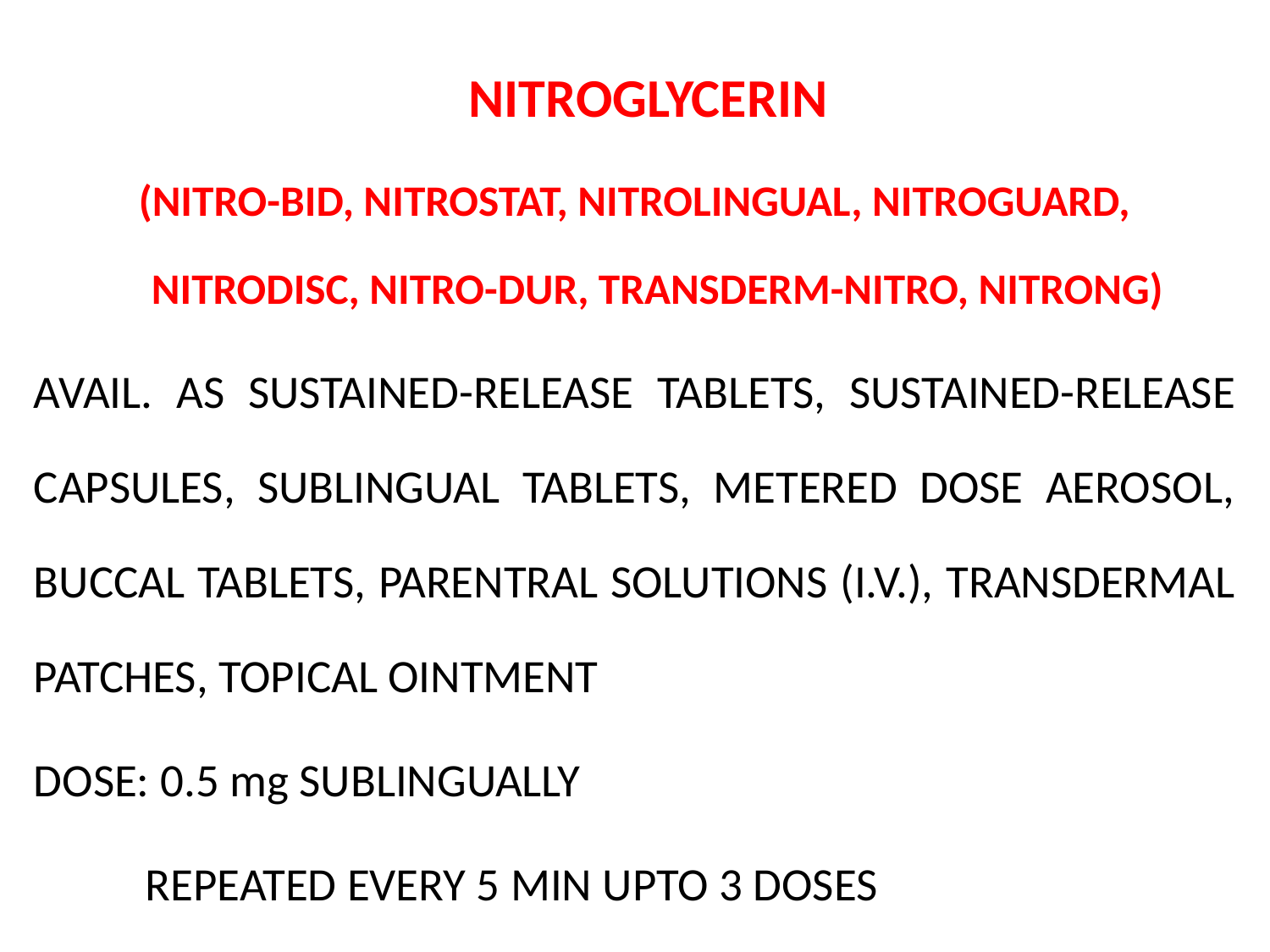

NITROGLYCERIN
(NITRO-BID, NITROSTAT, NITROLINGUAL, NITROGUARD, NITRODISC, NITRO-DUR, TRANSDERM-NITRO, NITRONG)
AVAIL. AS SUSTAINED-RELEASE TABLETS, SUSTAINED-RELEASE CAPSULES, SUBLINGUAL TABLETS, METERED DOSE AEROSOL, BUCCAL TABLETS, PARENTRAL SOLUTIONS (I.V.), TRANSDERMAL PATCHES, TOPICAL OINTMENT
DOSE: 0.5 mg SUBLINGUALLY
	REPEATED EVERY 5 MIN UPTO 3 DOSES